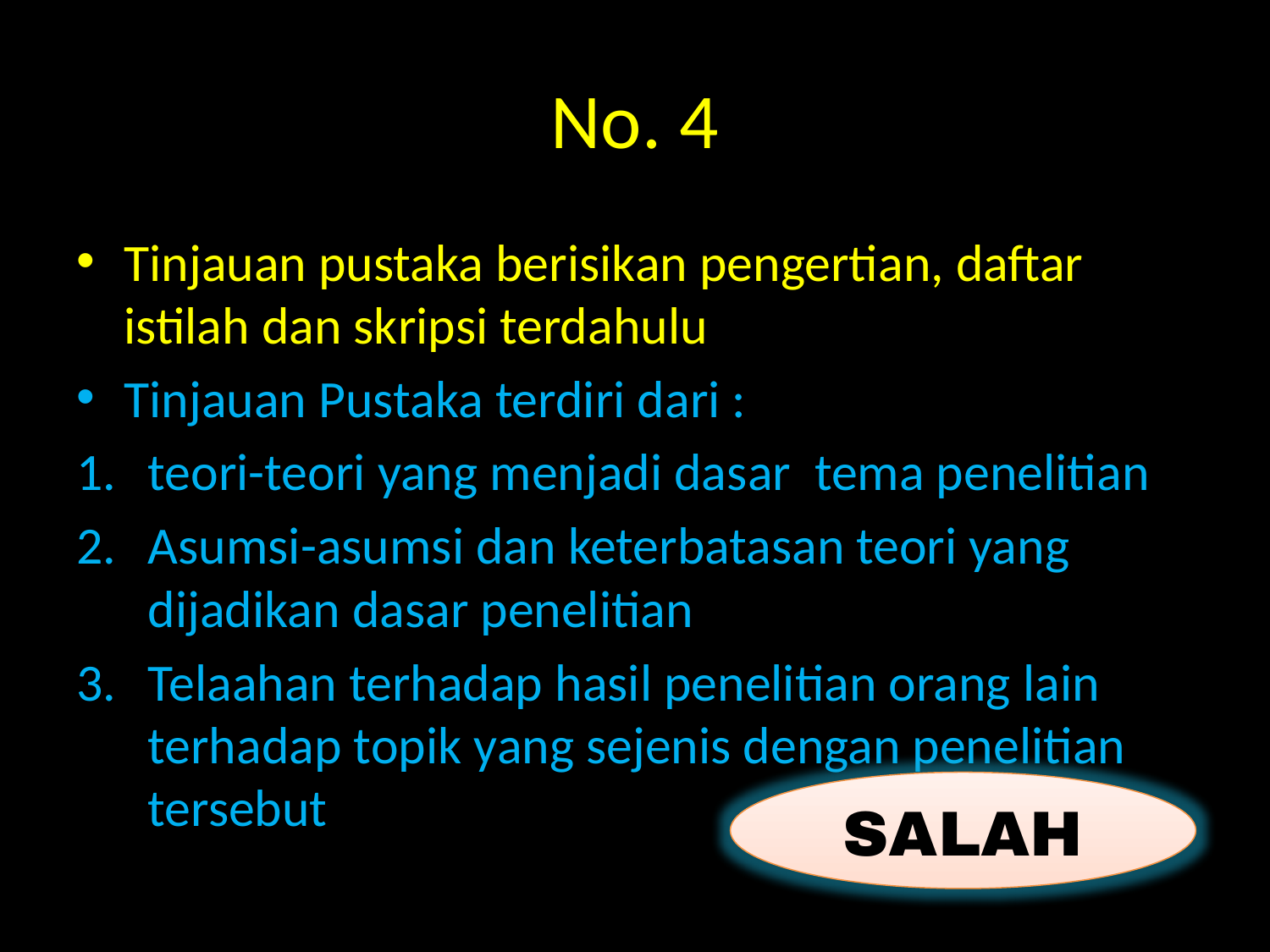

# No. 4
Tinjauan pustaka berisikan pengertian, daftar istilah dan skripsi terdahulu
Tinjauan Pustaka terdiri dari :
teori-teori yang menjadi dasar  tema penelitian
Asumsi-asumsi dan keterbatasan teori yang dijadikan dasar penelitian
Telaahan terhadap hasil penelitian orang lain terhadap topik yang sejenis dengan penelitian tersebut

SALAH